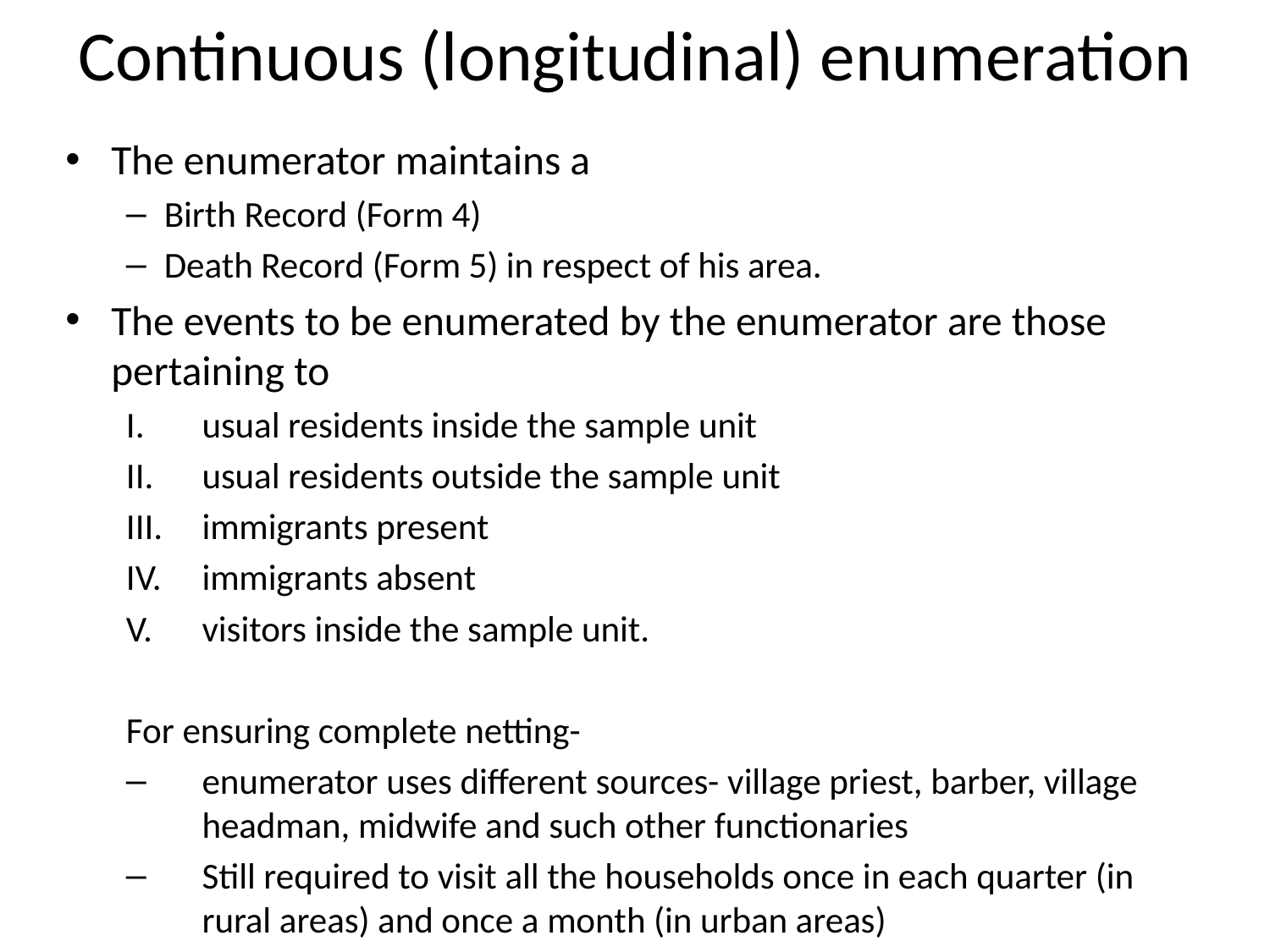

# Continuous (longitudinal) enumeration
The enumerator maintains a
Birth Record (Form 4)
Death Record (Form 5) in respect of his area.
The events to be enumerated by the enumerator are those pertaining to
usual residents inside the sample unit
usual residents outside the sample unit
immigrants present
immigrants absent
visitors inside the sample unit.

For ensuring complete netting-
enumerator uses different sources- village priest, barber, village headman, midwife and such other functionaries
Still required to visit all the households once in each quarter (in rural areas) and once a month (in urban areas)